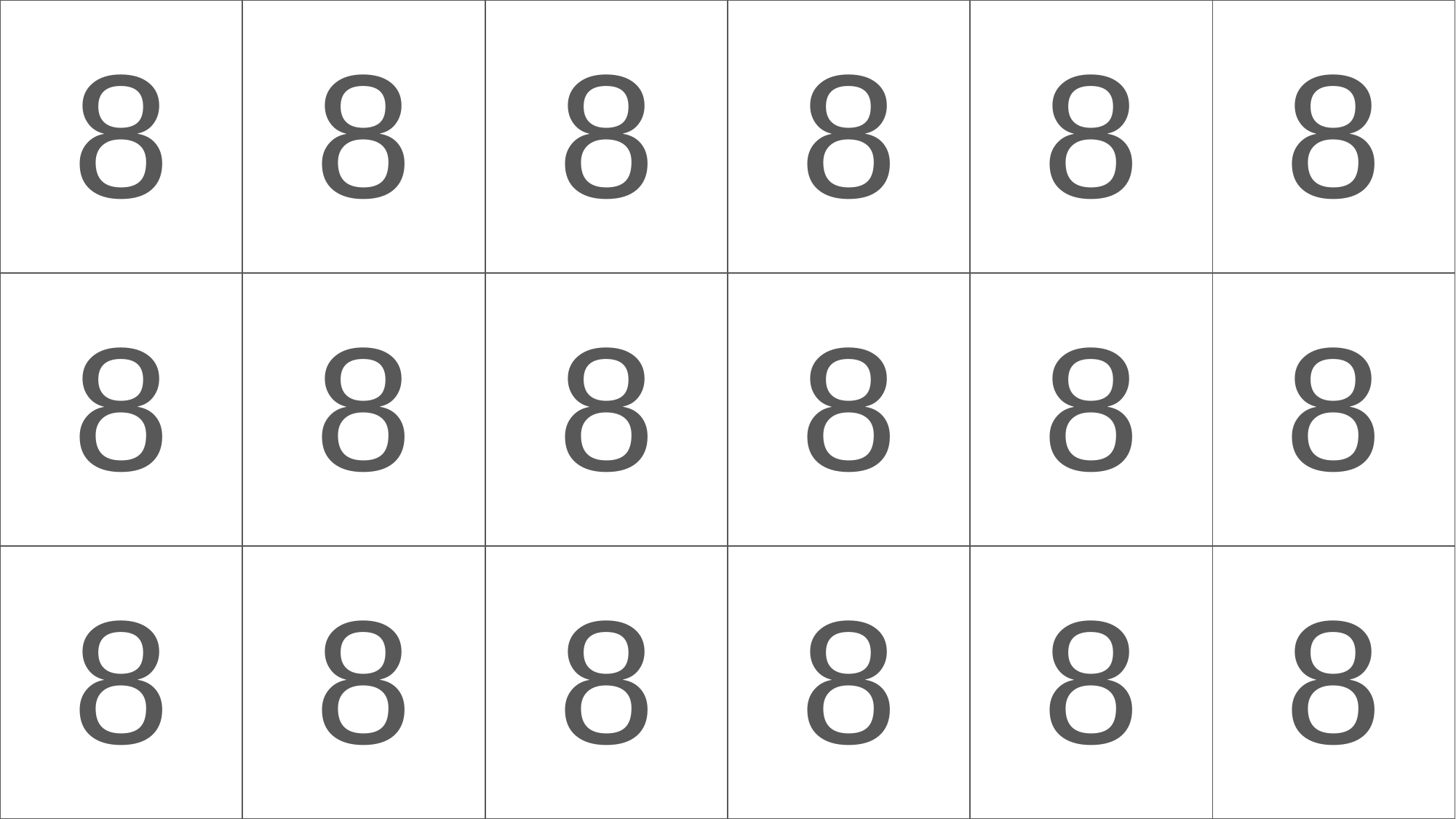

| 8 | 8 | 8 | 8 | 8 | 8 |
| --- | --- | --- | --- | --- | --- |
| 8 | 8 | 8 | 8 | 8 | 8 |
| 8 | 8 | 8 | 8 | 8 | 8 |